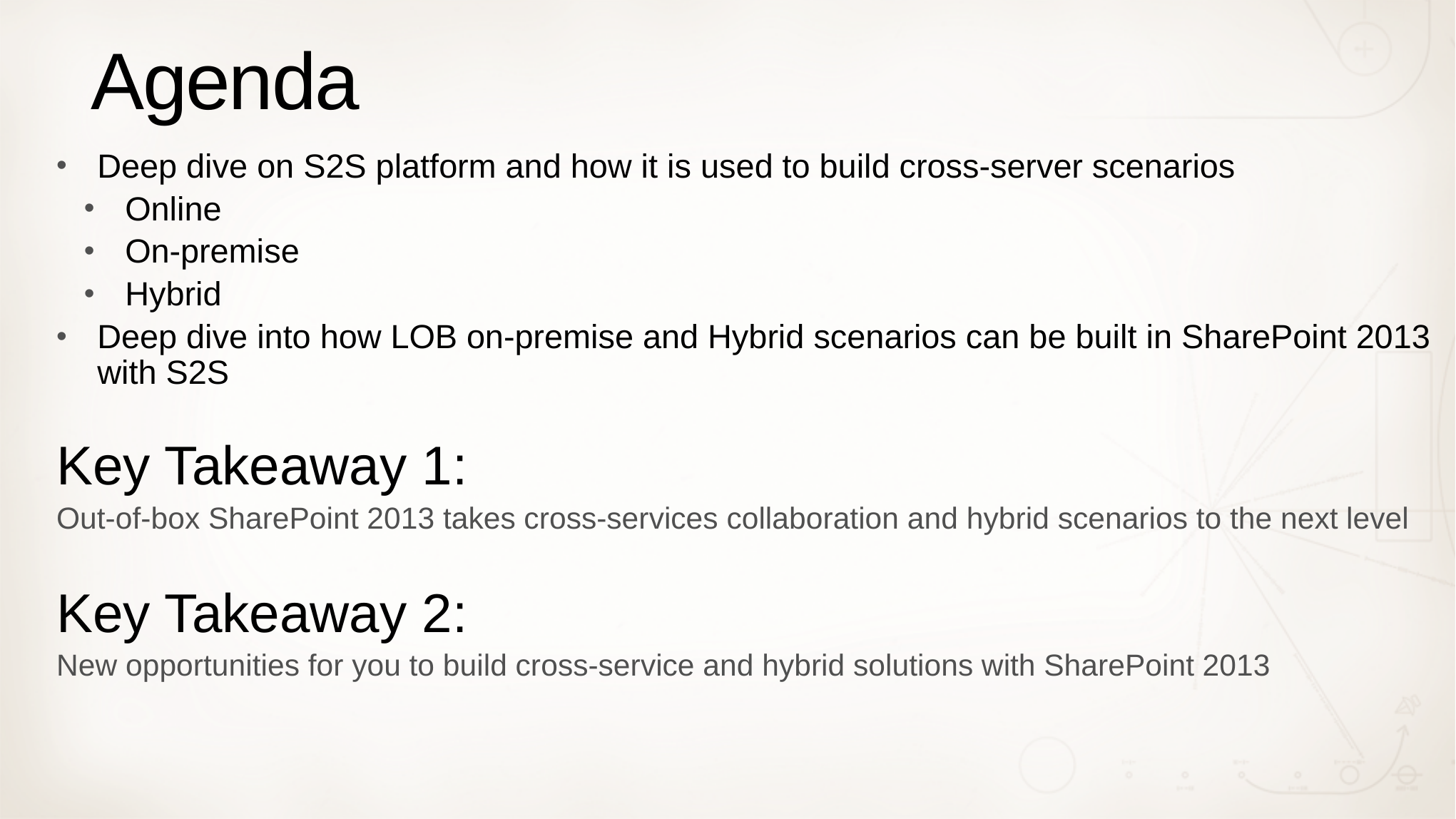

# Agenda
Deep dive on S2S platform and how it is used to build cross-server scenarios
Online
On-premise
Hybrid
Deep dive into how LOB on-premise and Hybrid scenarios can be built in SharePoint 2013 with S2S

Key Takeaway 1:
Out-of-box SharePoint 2013 takes cross-services collaboration and hybrid scenarios to the next level

Key Takeaway 2:
New opportunities for you to build cross-service and hybrid solutions with SharePoint 2013